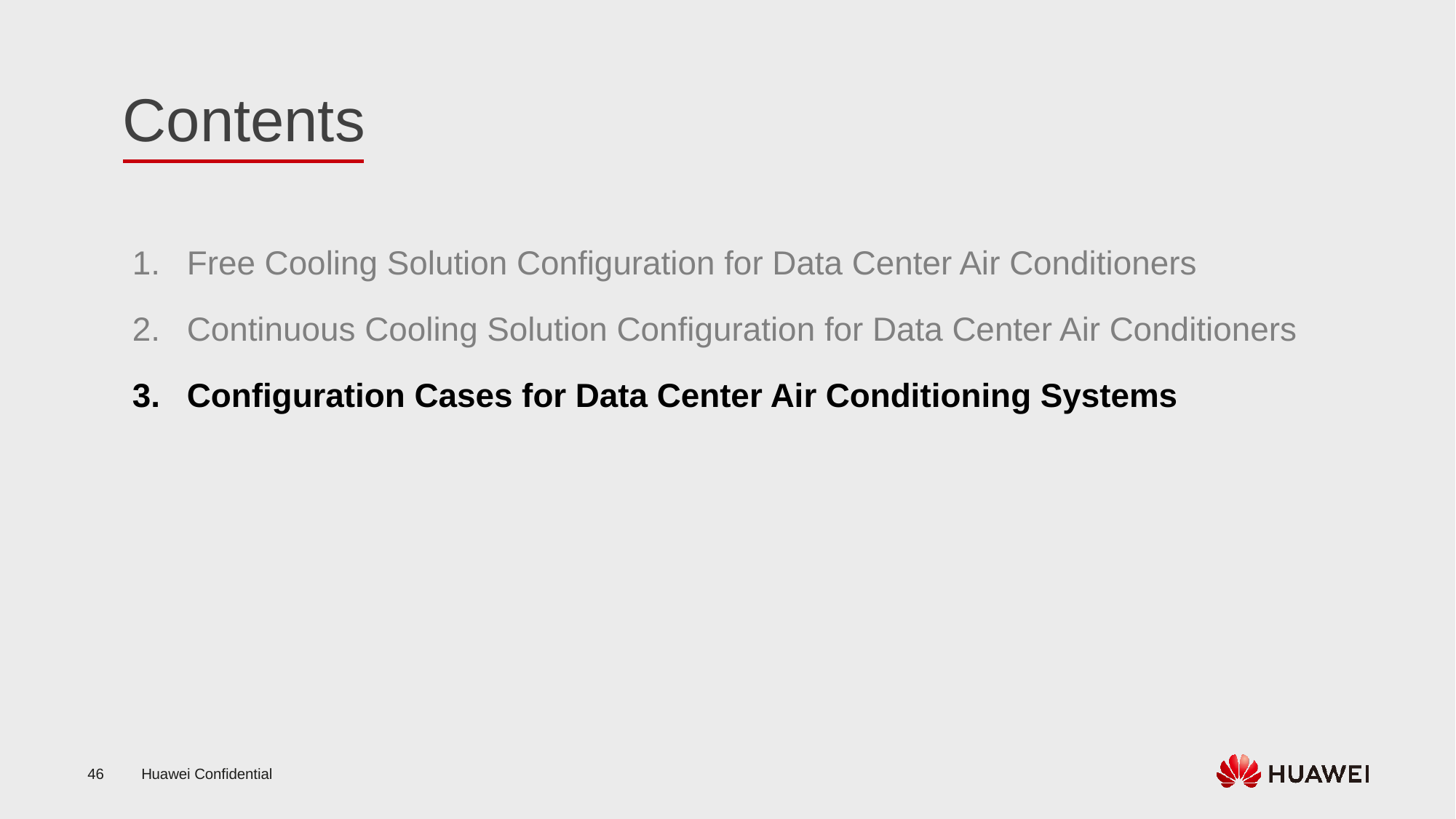

Free Cooling Solution Configuration for Data Center Air Conditioners
Continuous Cooling Solution Configuration for Data Center Air Conditioners
Configuration Cases for Data Center Air Conditioning Systems